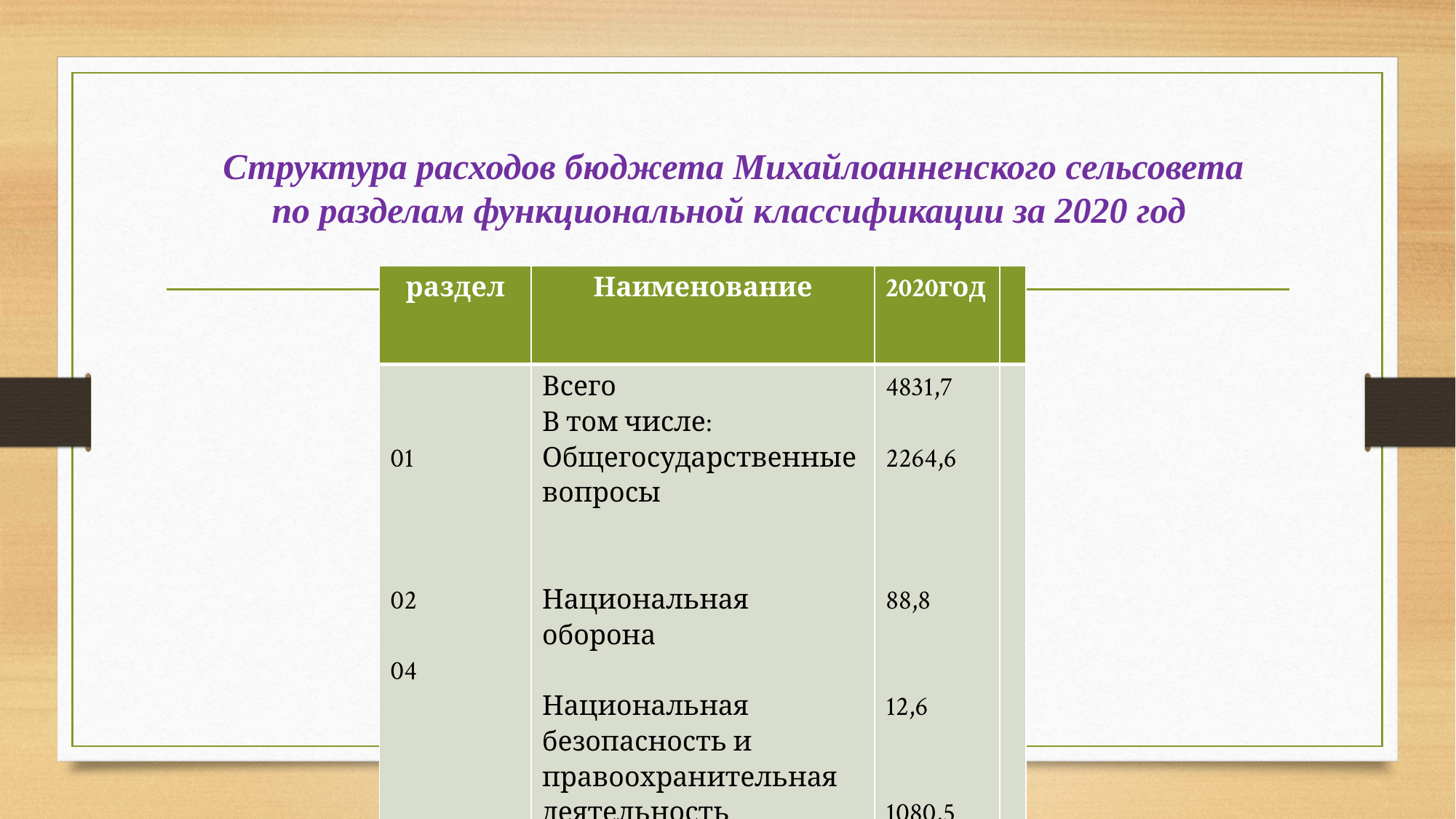

# Структура расходов бюджета Михайлоанненского сельсовета по разделам функциональной классификации за 2020 год
| раздел | Наименование | 2020год |  |
| --- | --- | --- | --- |
| 01 02 04 08 | Всего В том числе: Общегосударственные вопросы Национальная оборона Национальная безопасность и правоохранительная деятельность Культура, Кинематография | 4831,7 2264,6 88,8 12,6 1080,5 |  |